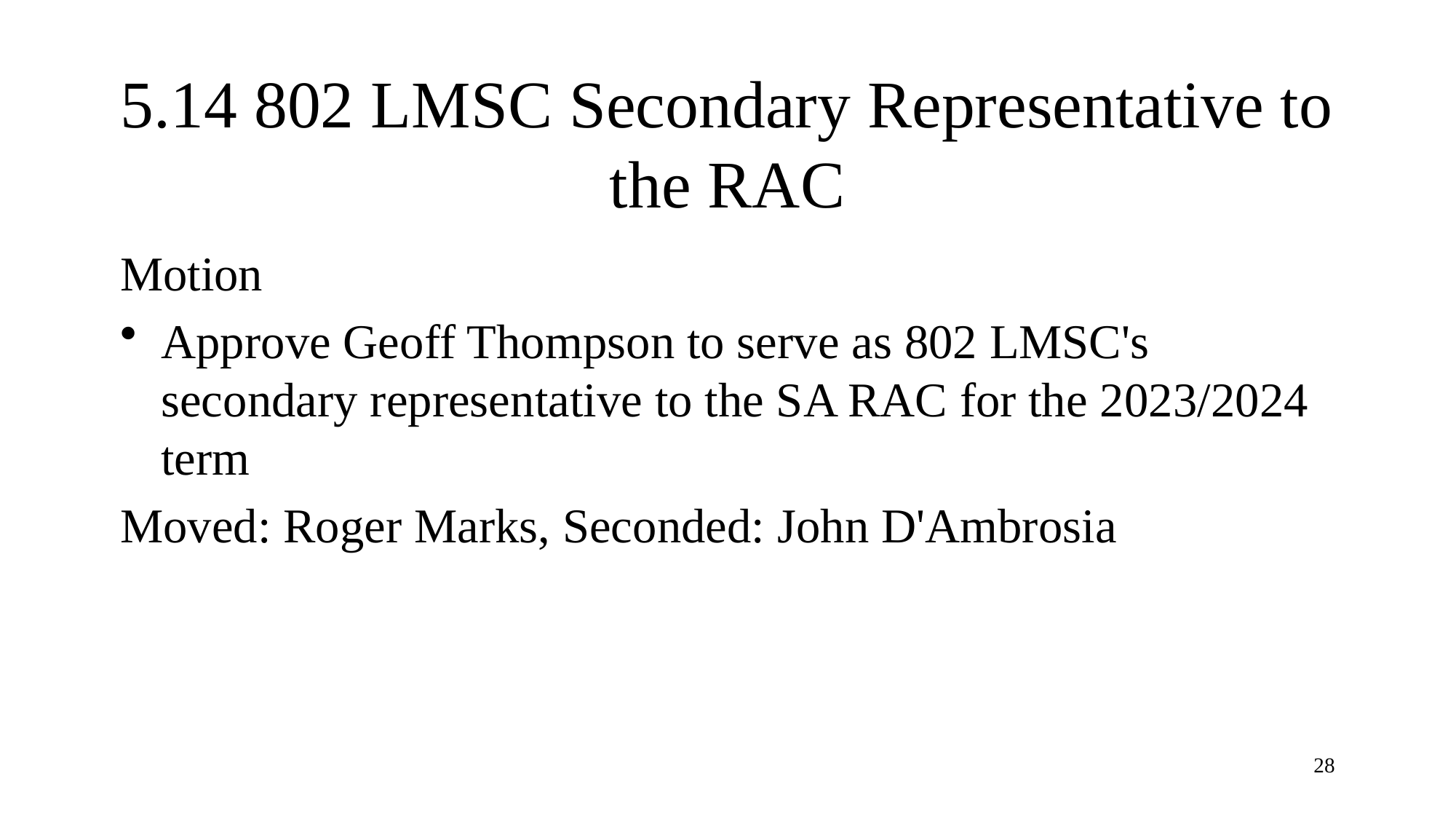

# 5.14 802 LMSC Secondary Representative to the RAC
Motion
Approve Geoff Thompson to serve as 802 LMSC's secondary representative to the SA RAC for the 2023/2024 term
Moved: Roger Marks, Seconded: John D'Ambrosia
28